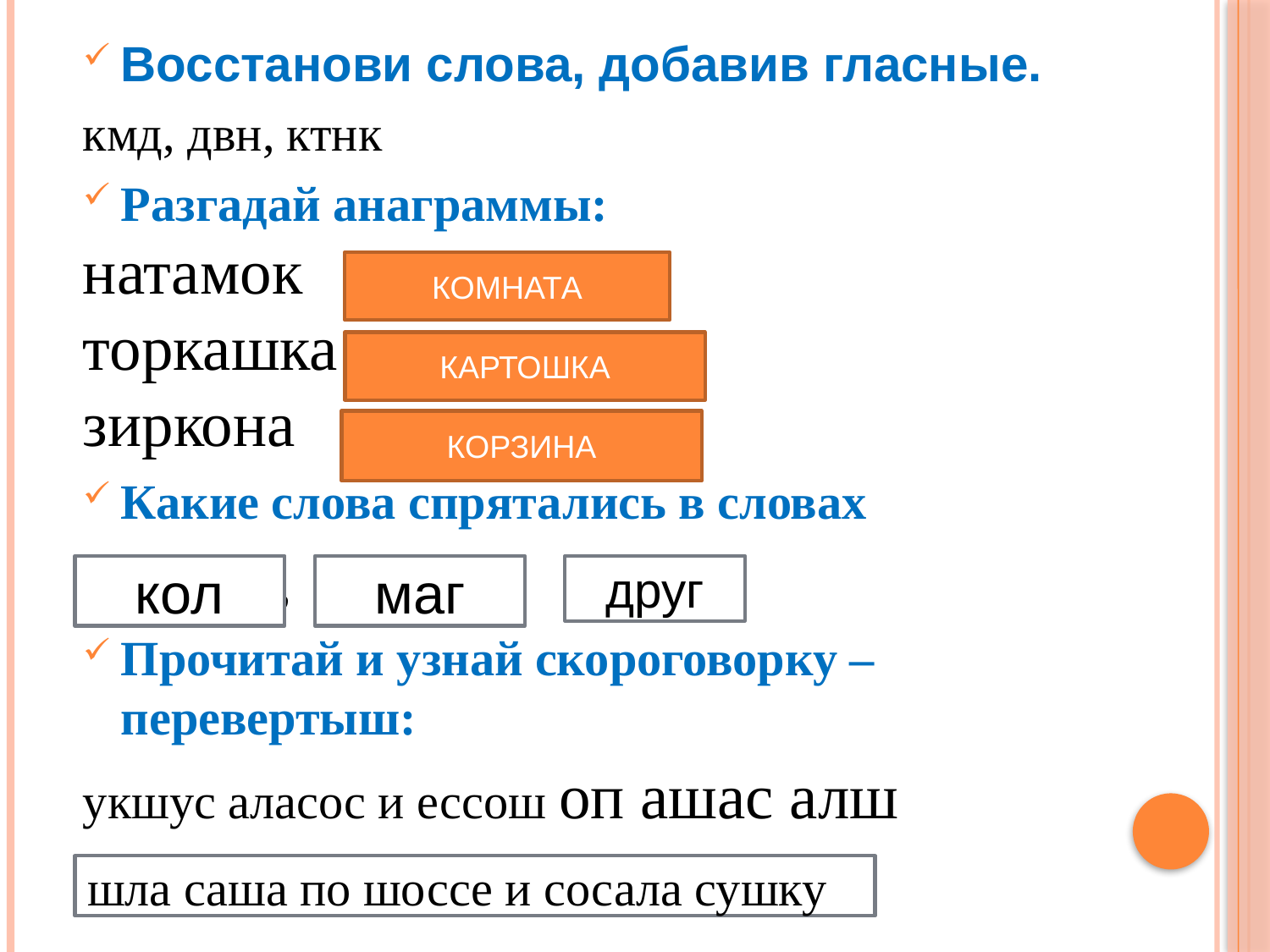

Восстанови слова, добавив гласные.
кмд, двн, ктнк
Разгадай анаграммы:
натамок
торкашка
зиркона
Какие слова спрятались в словах
молоко,  бумага,   вдруг
Прочитай и узнай скороговорку – перевертыш:
укшус аласос и ессош оп ашас алш

КОМНАТА
КАРТОШКА
КОРЗИНА
кол
маг
друг
шла саша по шоссе и сосала сушку